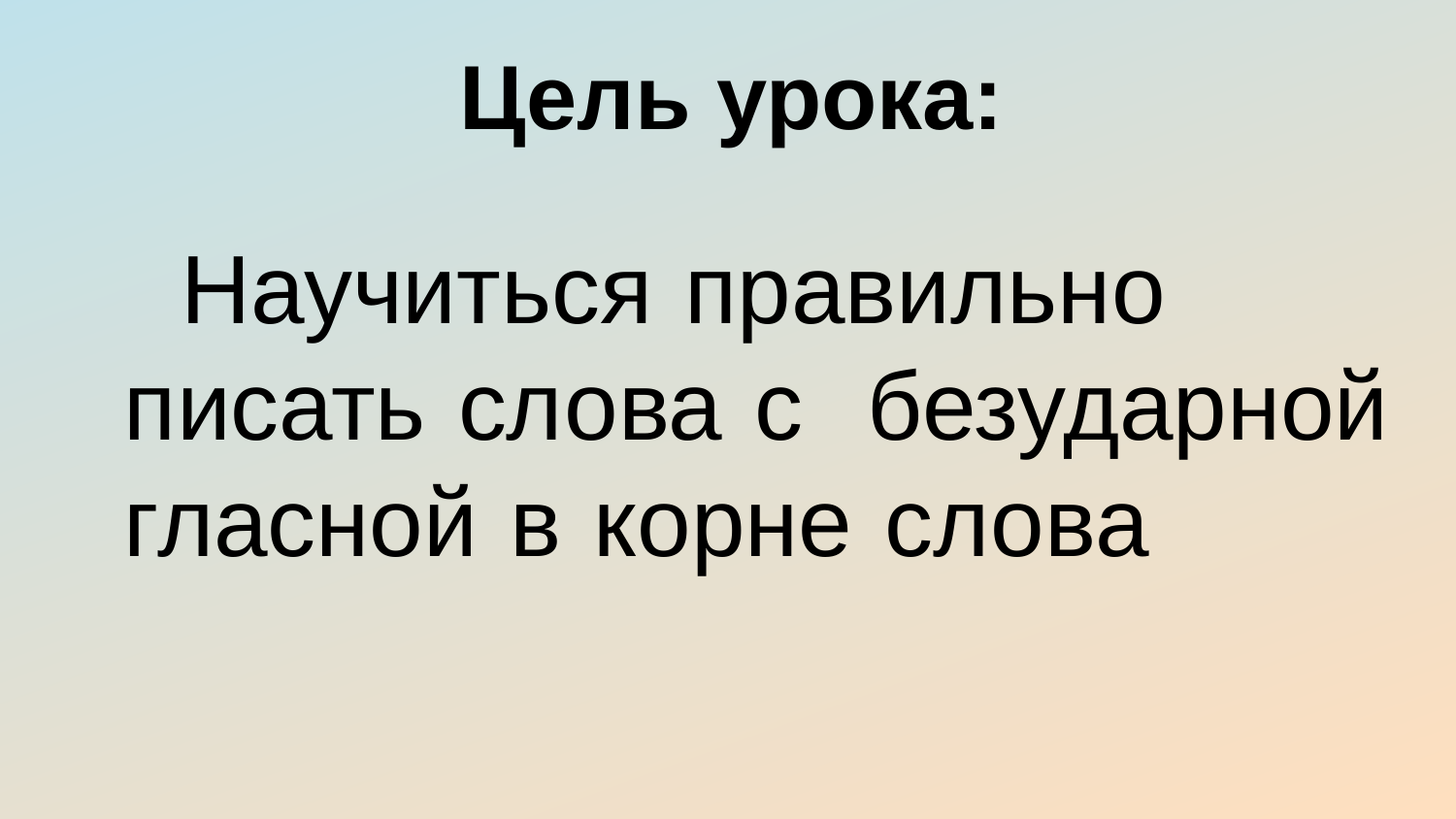

# Цель урока:
    Научиться правильно писать слова с  безударной гласной в корне слова